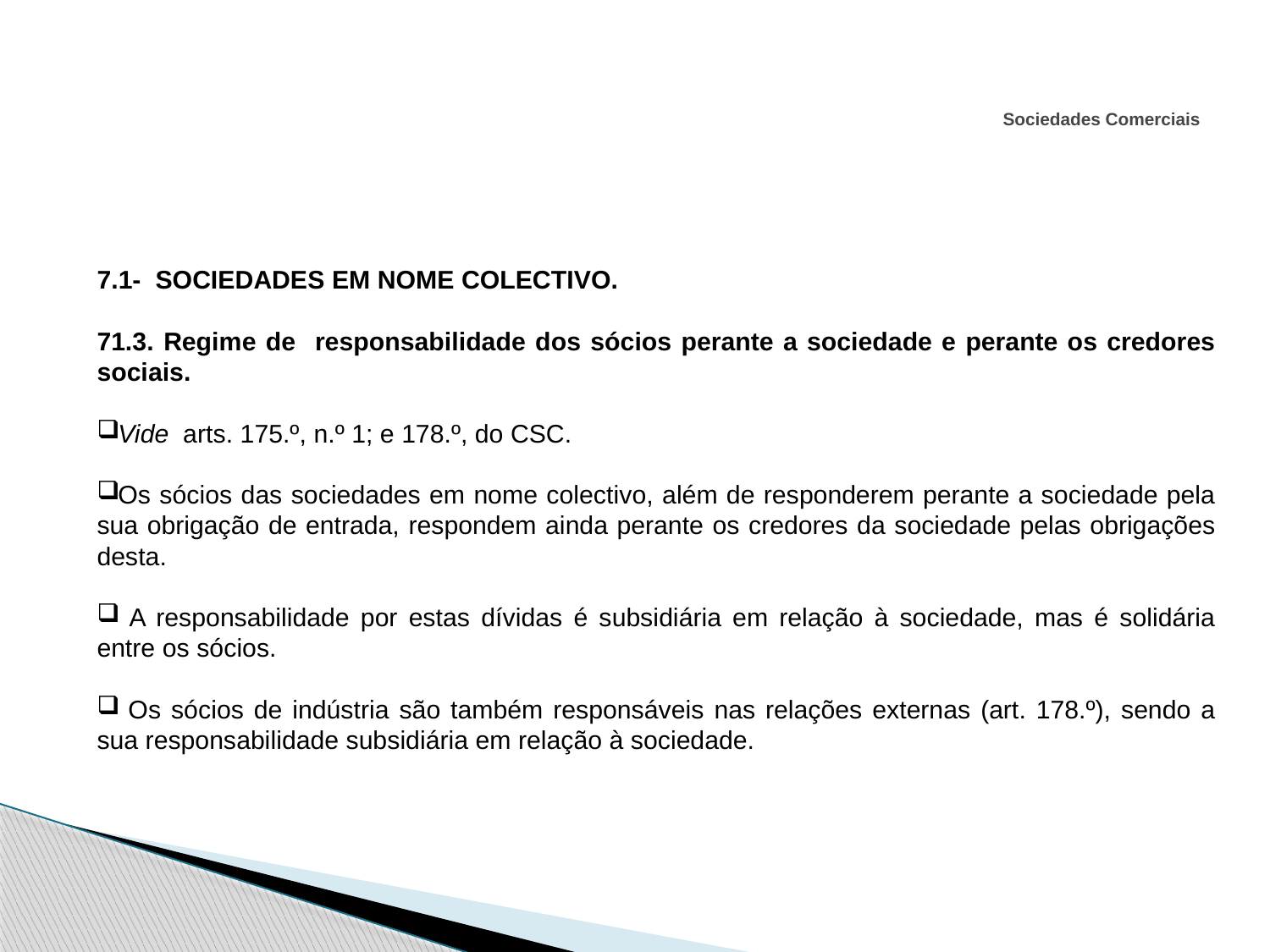

# Sociedades Comerciais

7.1-  SOCIEDADES EM NOME COLECTIVO.

71.3. Regime de  responsabilidade dos sócios perante a sociedade e perante os credores sociais.

Vide  arts. 175.º, n.º 1; e 178.º, do CSC.

Os sócios das sociedades em nome colectivo, além de responderem perante a sociedade pela sua obrigação de entrada, respondem ainda perante os credores da sociedade pelas obrigações desta.

 A responsabilidade por estas dívidas é subsidiária em relação à sociedade, mas é solidária entre os sócios.

 Os sócios de indústria são também responsáveis nas relações externas (art. 178.º), sendo a sua responsabilidade subsidiária em relação à sociedade.